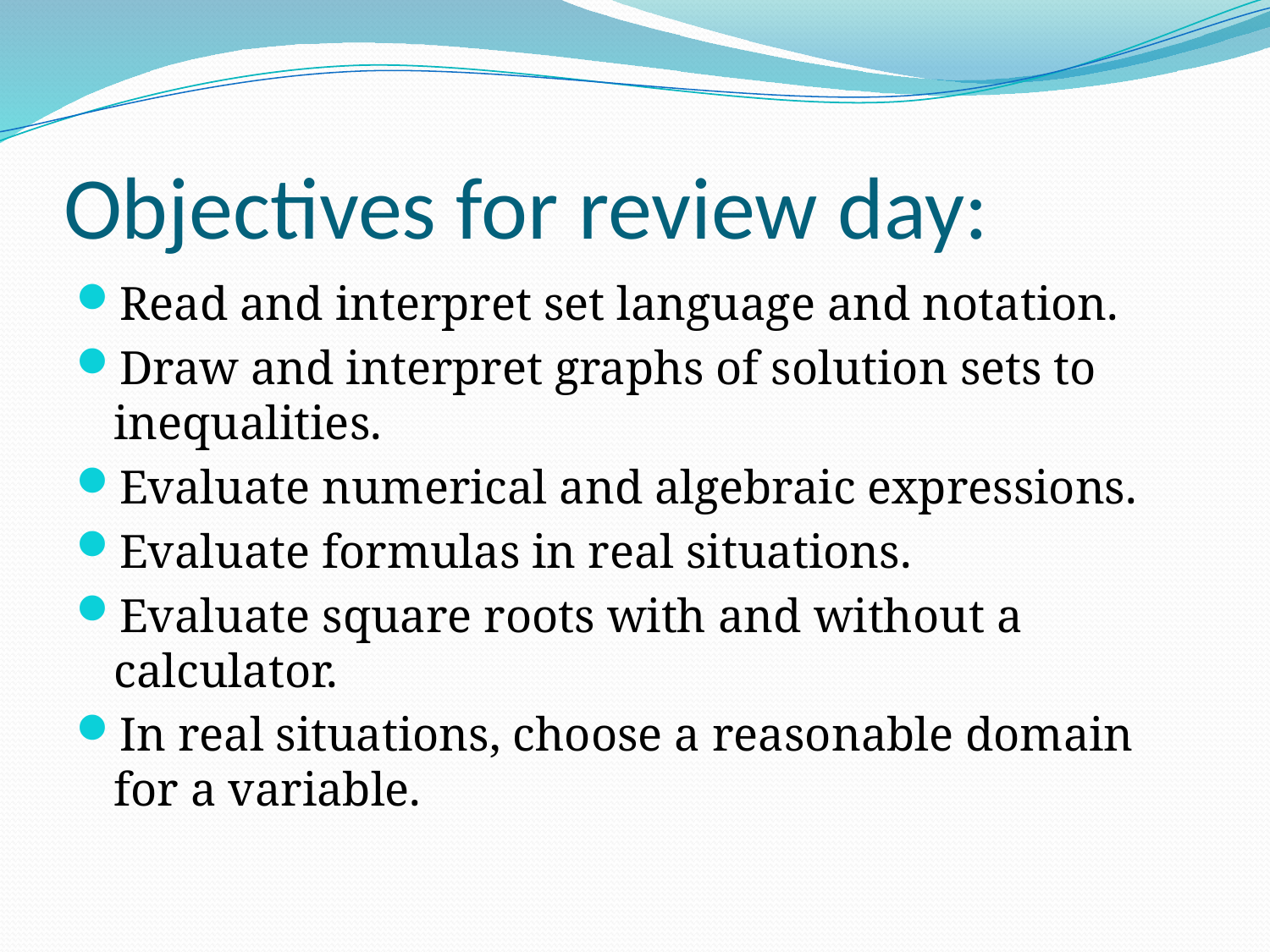

# Objectives for review day:
Read and interpret set language and notation.
Draw and interpret graphs of solution sets to inequalities.
Evaluate numerical and algebraic expressions.
Evaluate formulas in real situations.
Evaluate square roots with and without a calculator.
In real situations, choose a reasonable domain for a variable.